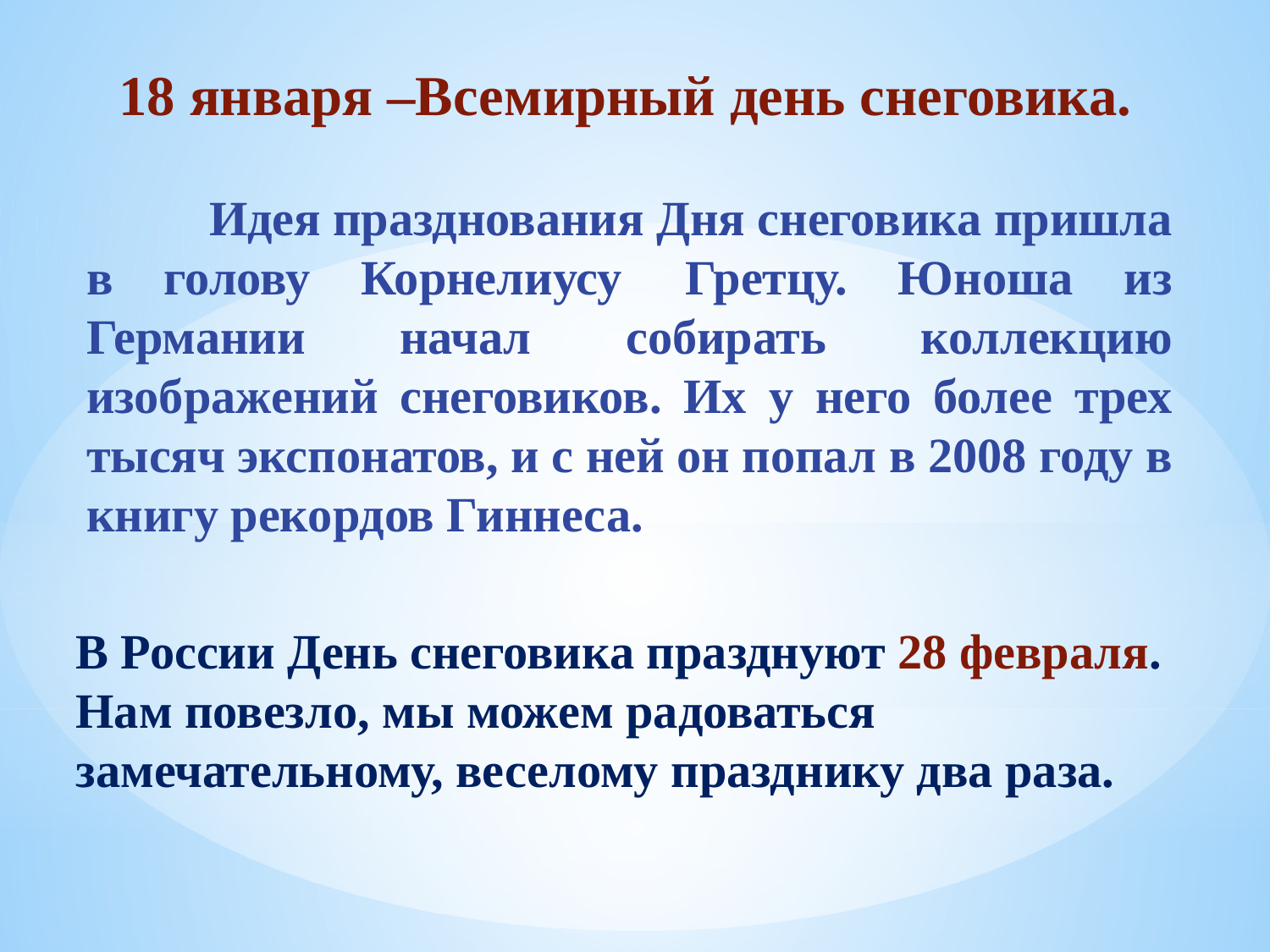

18 января –Всемирный день снеговика.
          Идея празднования Дня снеговика пришла в голову Корнелиусу  Гретцу. Юноша из Германии начал собирать коллекцию изображений снеговиков. Их у него более трех тысяч экспонатов, и с ней он попал в 2008 году в книгу рекордов Гиннеса.
В России День снеговика празднуют 28 февраля. Нам повезло, мы можем радоваться замечательному, веселому празднику два раза.